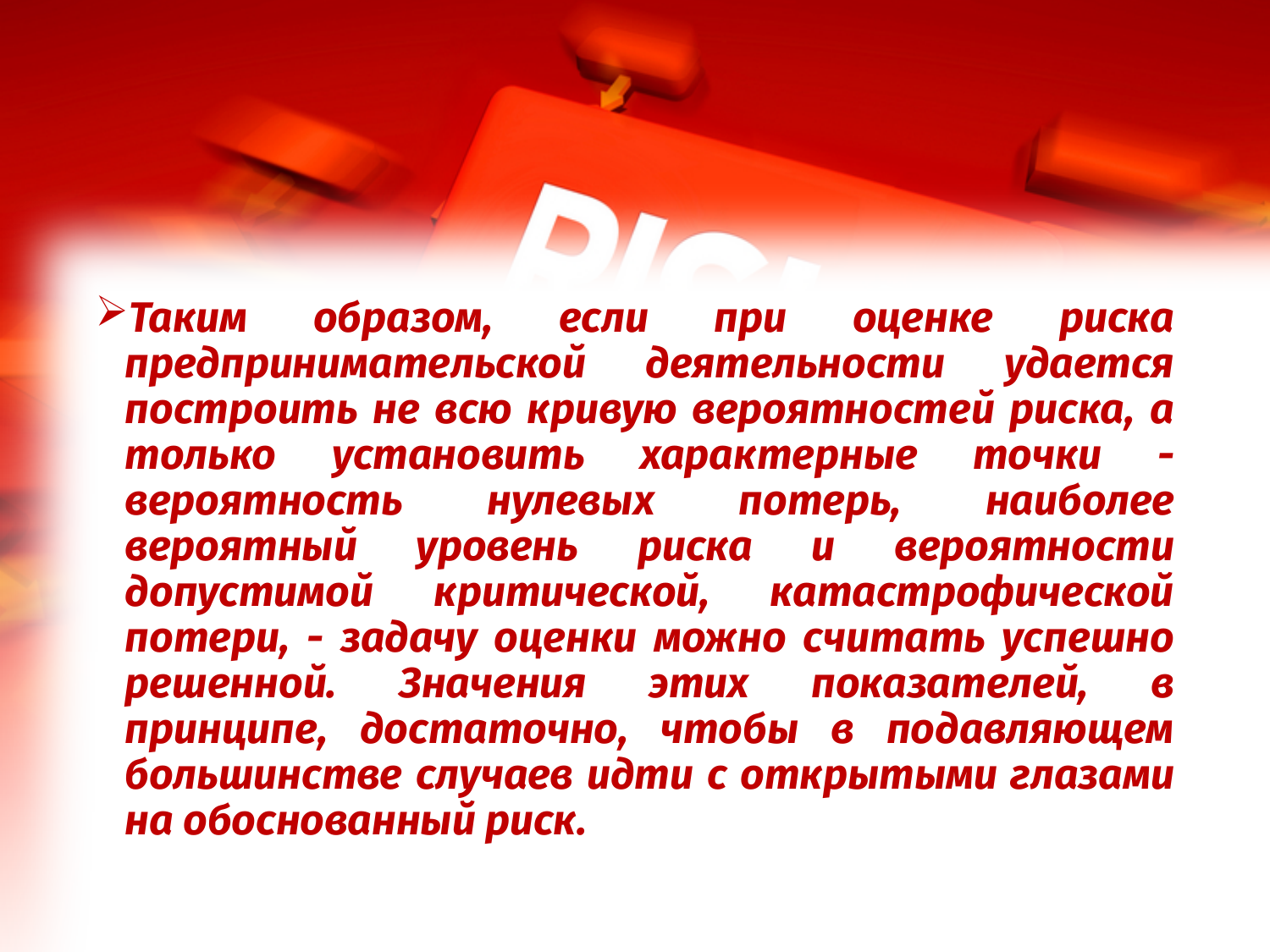

# Таким образом, если при оценке риска предпринимательской деятельности удается построить не всю кривую вероятностей риска, а только установить характерные точки - вероятность нулевых потерь, наиболее вероятный уровень риска и вероятности допустимой критической, катастрофической потери, - задачу оценки можно считать успешно решенной. Значения этих показателей, в принципе, достаточно, чтобы в подавляющем большинстве случаев идти с открытыми глазами на обоснованный риск.